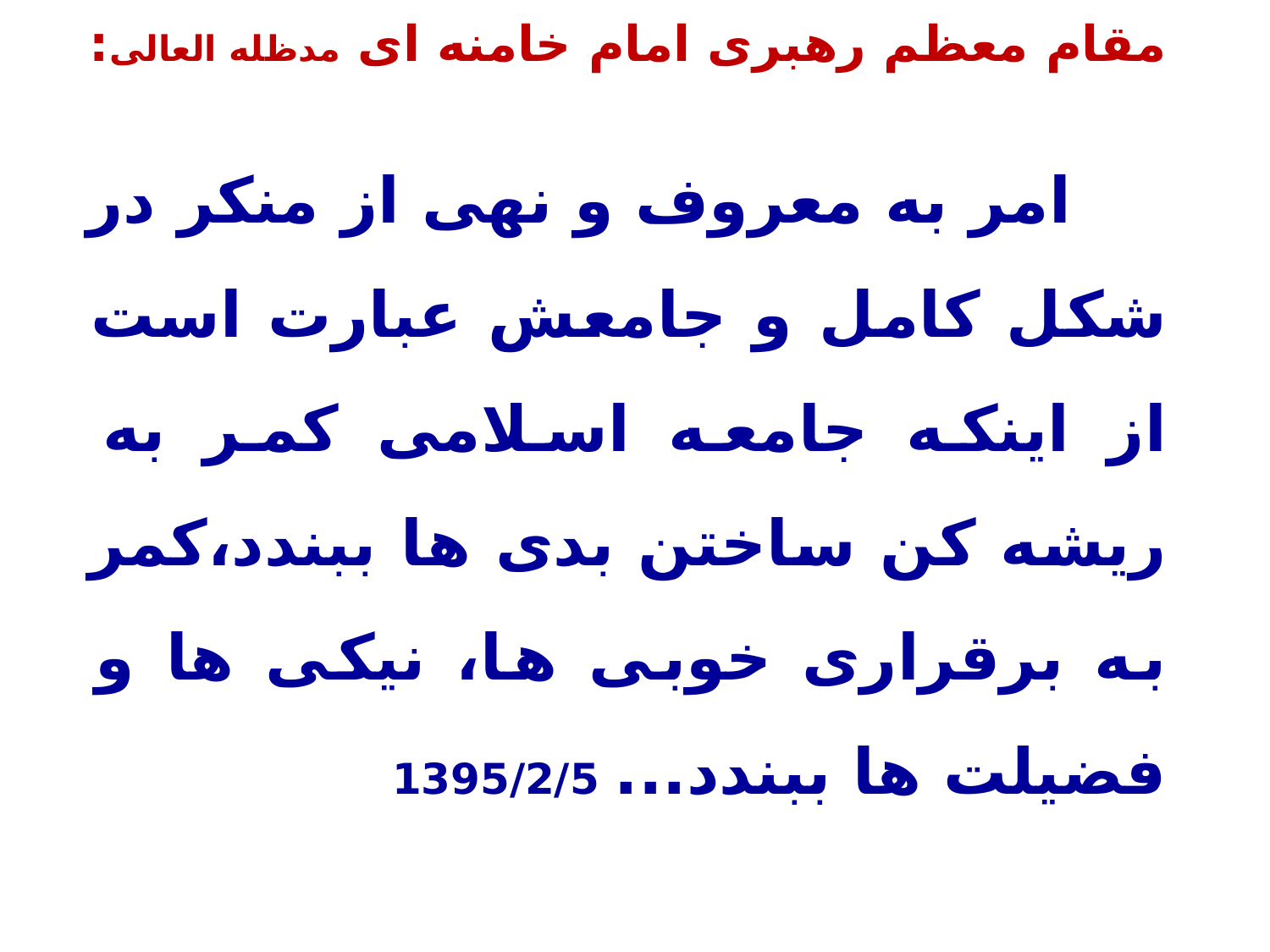

مقام معظم رهبری امام خامنه ای مدظله العالی:

امر به معروف و نهی از منکر در شکل کامل و جامعش عبارت است از اینکه جامعه اسلامی کمر به ریشه کن ساختن بدی ها ببندد،کمر به برقراری خوبی ها، نیکی ها و فضیلت ها ببندد... 1395/2/5